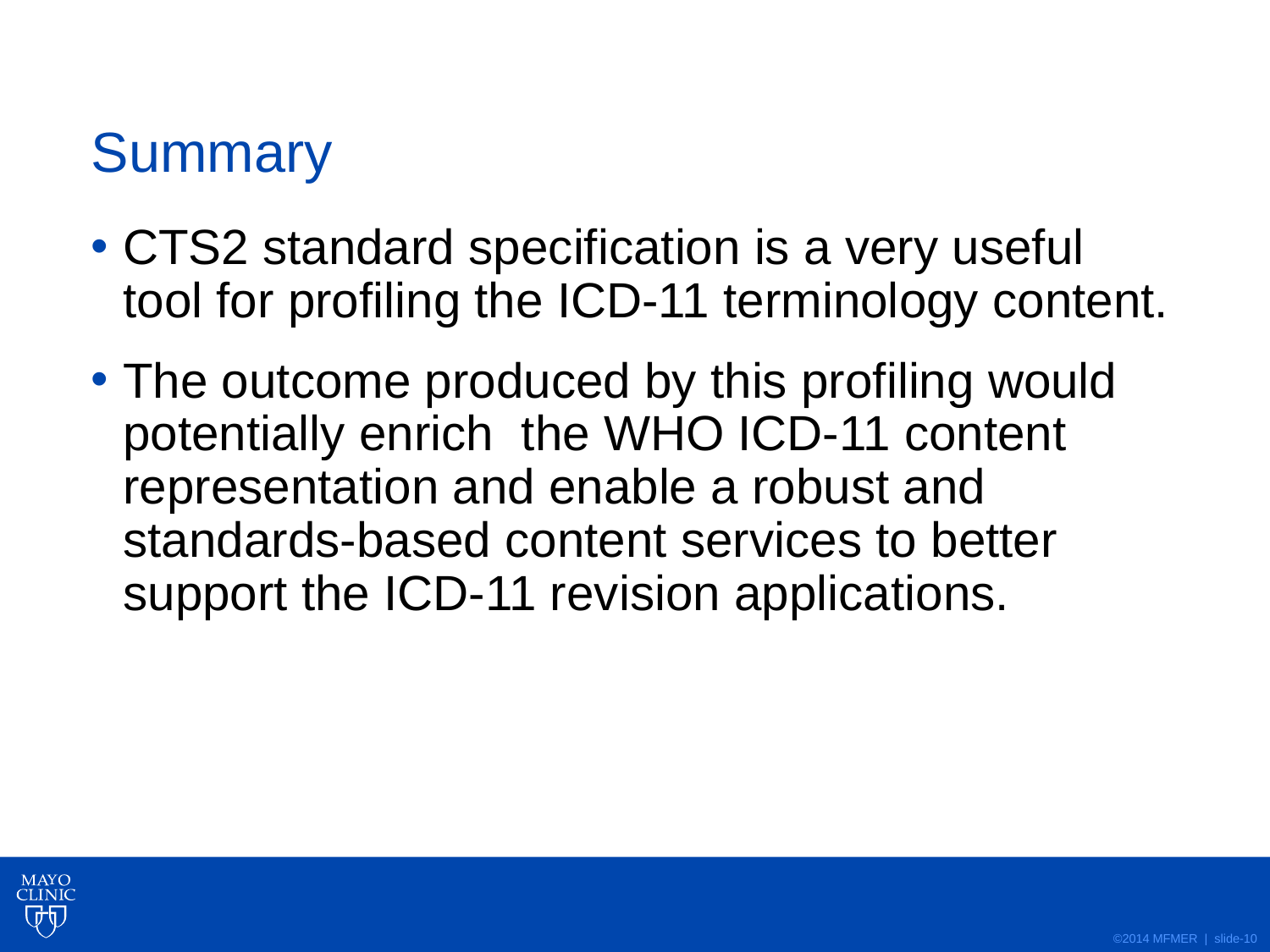

# Summary
CTS2 standard specification is a very useful tool for profiling the ICD-11 terminology content.
The outcome produced by this profiling would potentially enrich  the WHO ICD-11 content representation and enable a robust and standards-based content services to better support the ICD-11 revision applications.